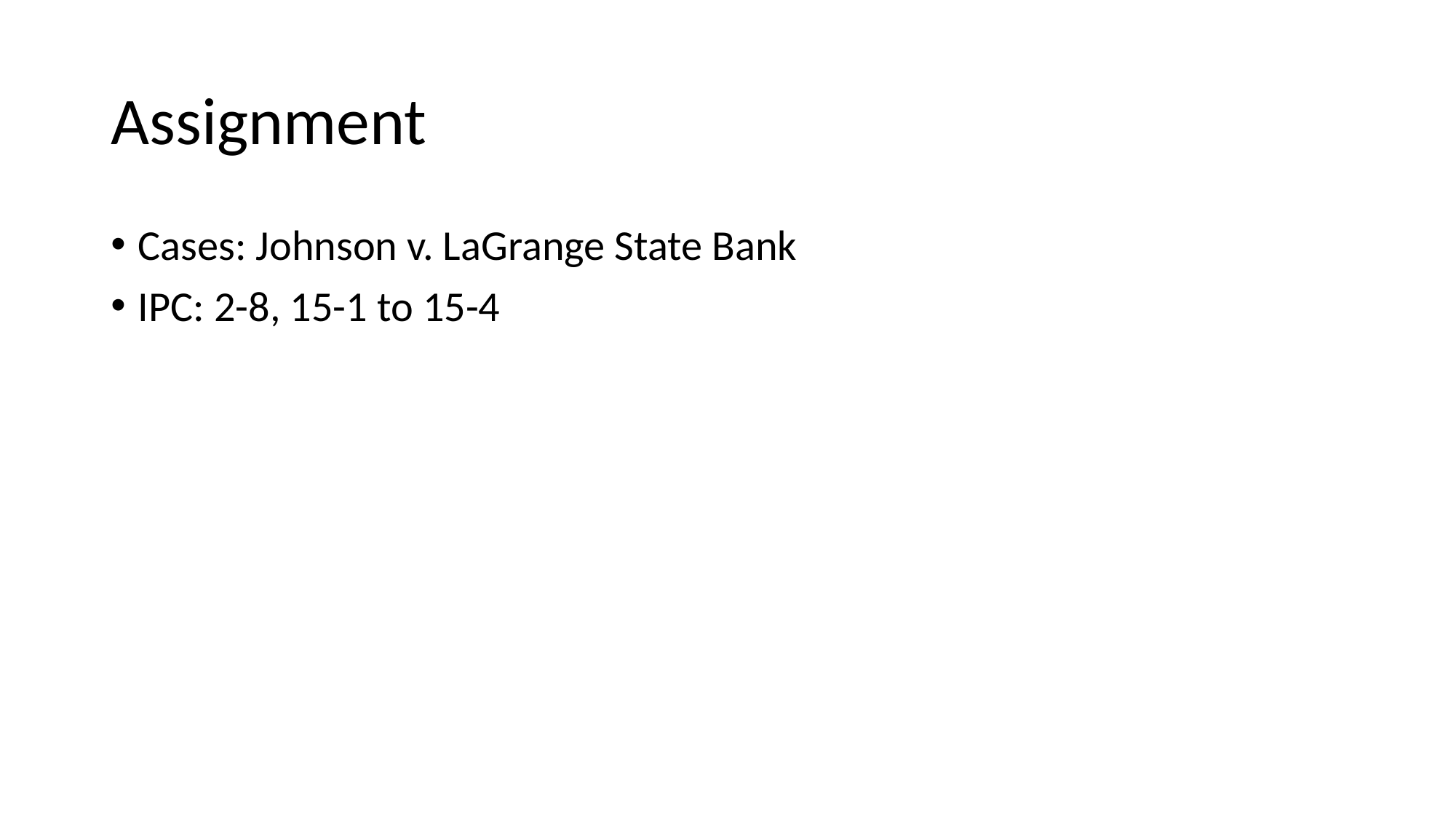

# Assignment
Cases: Johnson v. LaGrange State Bank
IPC: 2-8, 15-1 to 15-4